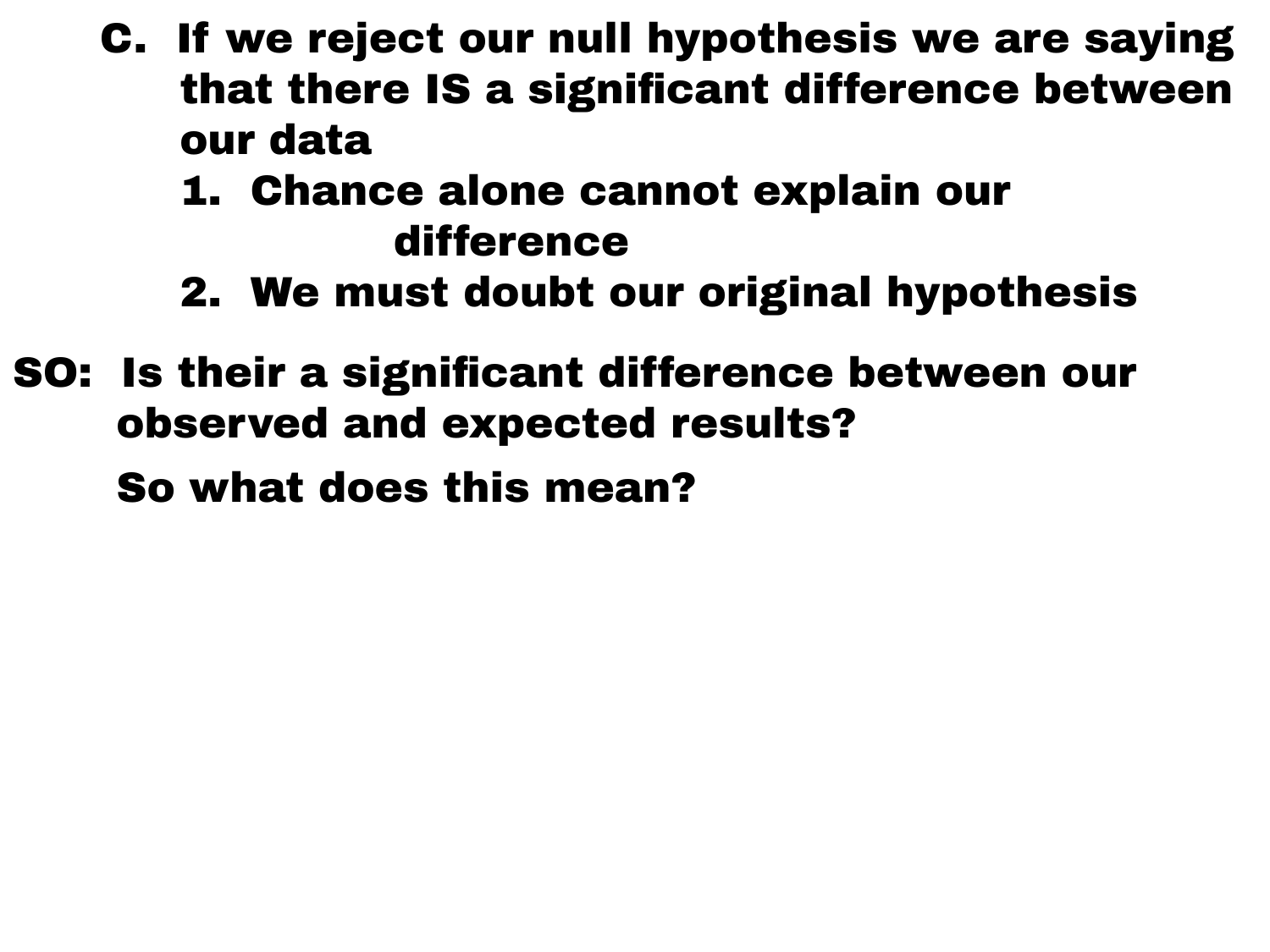

C.  If we reject our null hypothesis we are saying 		that there IS a significant difference between 		our data
	1.  Chance alone cannot explain our 						difference
	2.  We must doubt our original hypothesis
SO:  Is their a significant difference between our observed and expected results?
	So what does this mean?